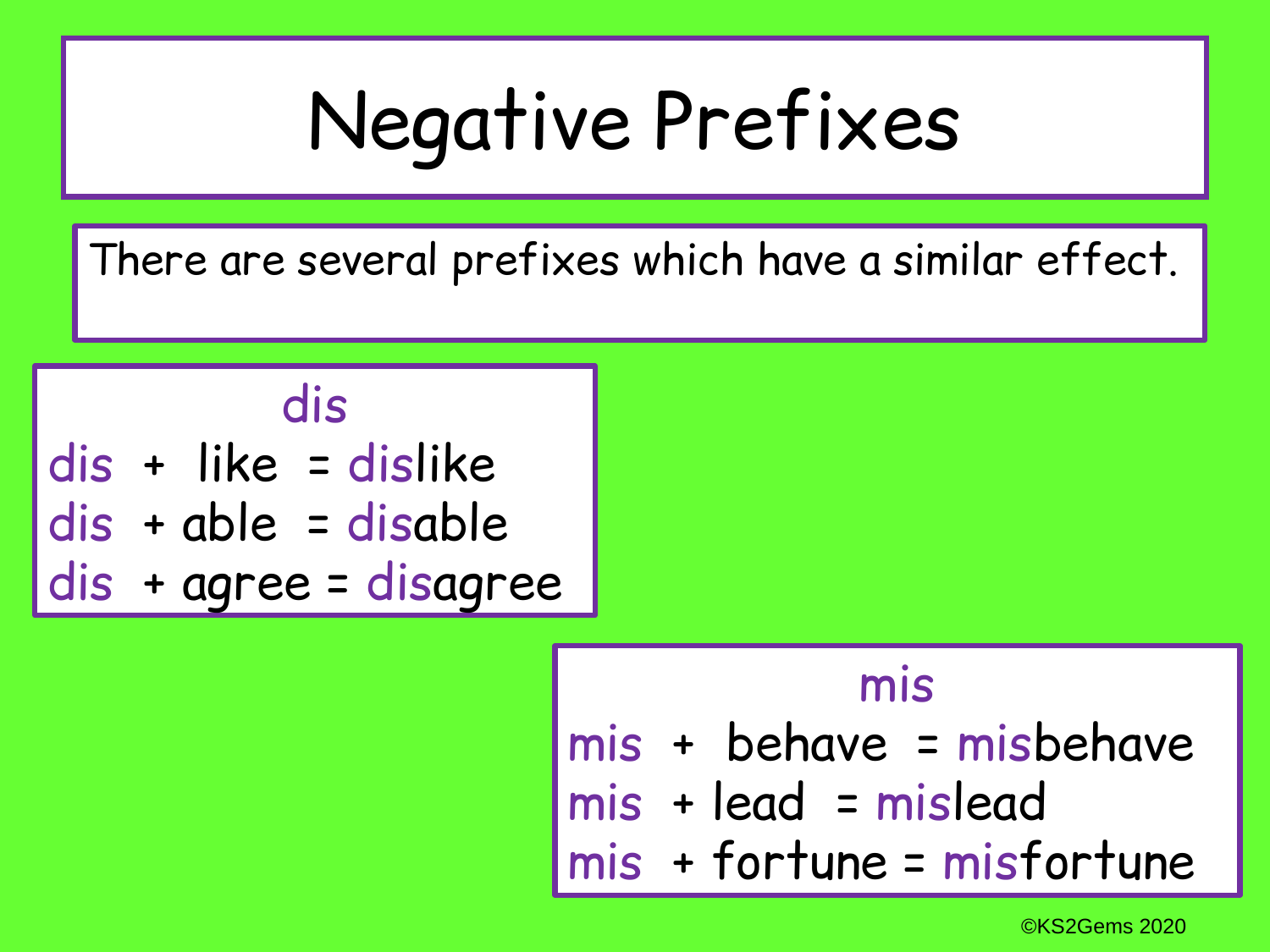

# Negative Prefixes
There are several prefixes which have a similar effect.

dis
dis  +  like  = dislike
dis  + able  = disable
dis  + agree = disagree
mis
mis  +  behave  = misbehave
mis  + lead  = mislead
mis  + fortune = misfortune